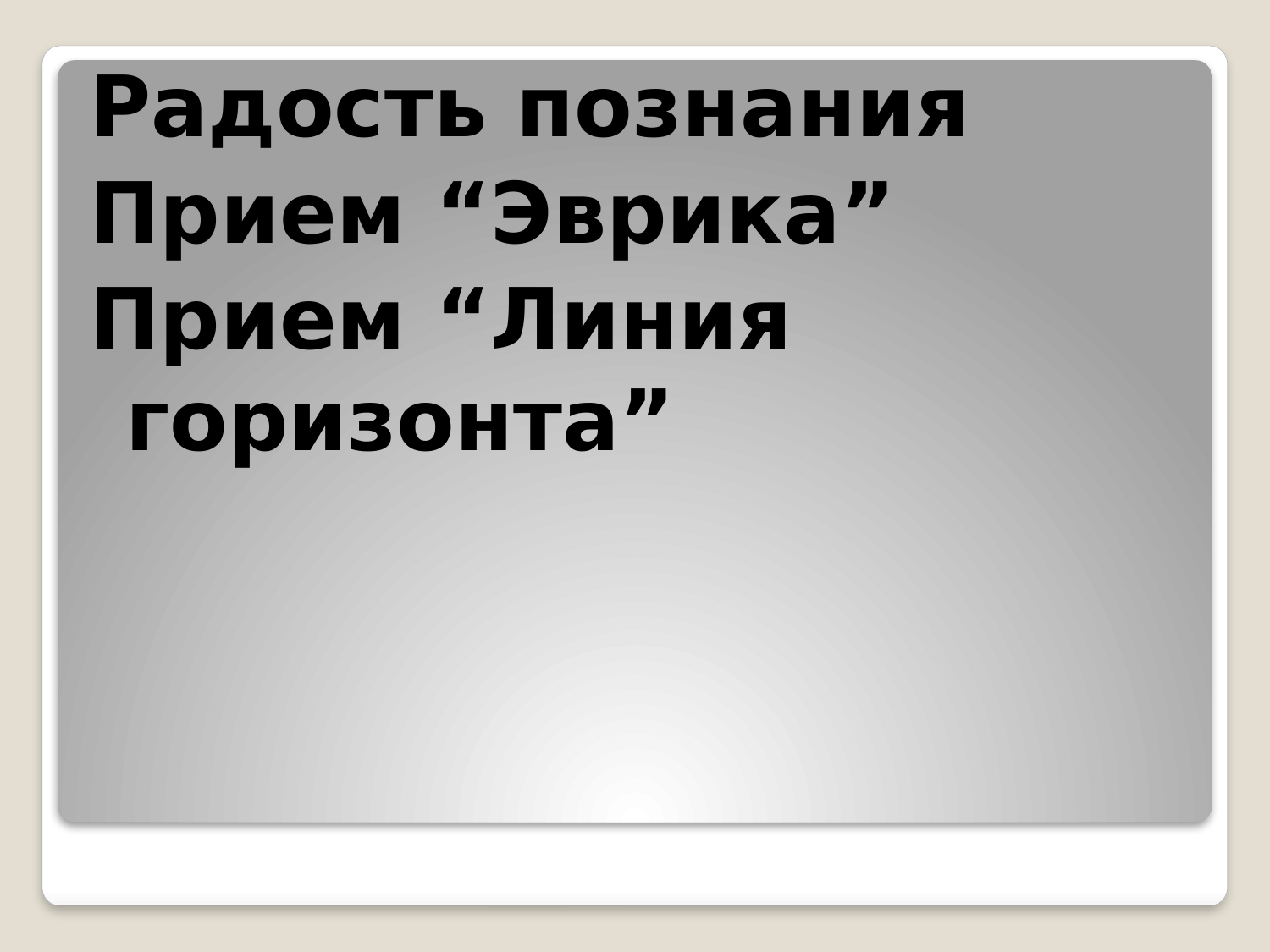

Радость познания
Прием “Эврика”
Прием “Линия горизонта”